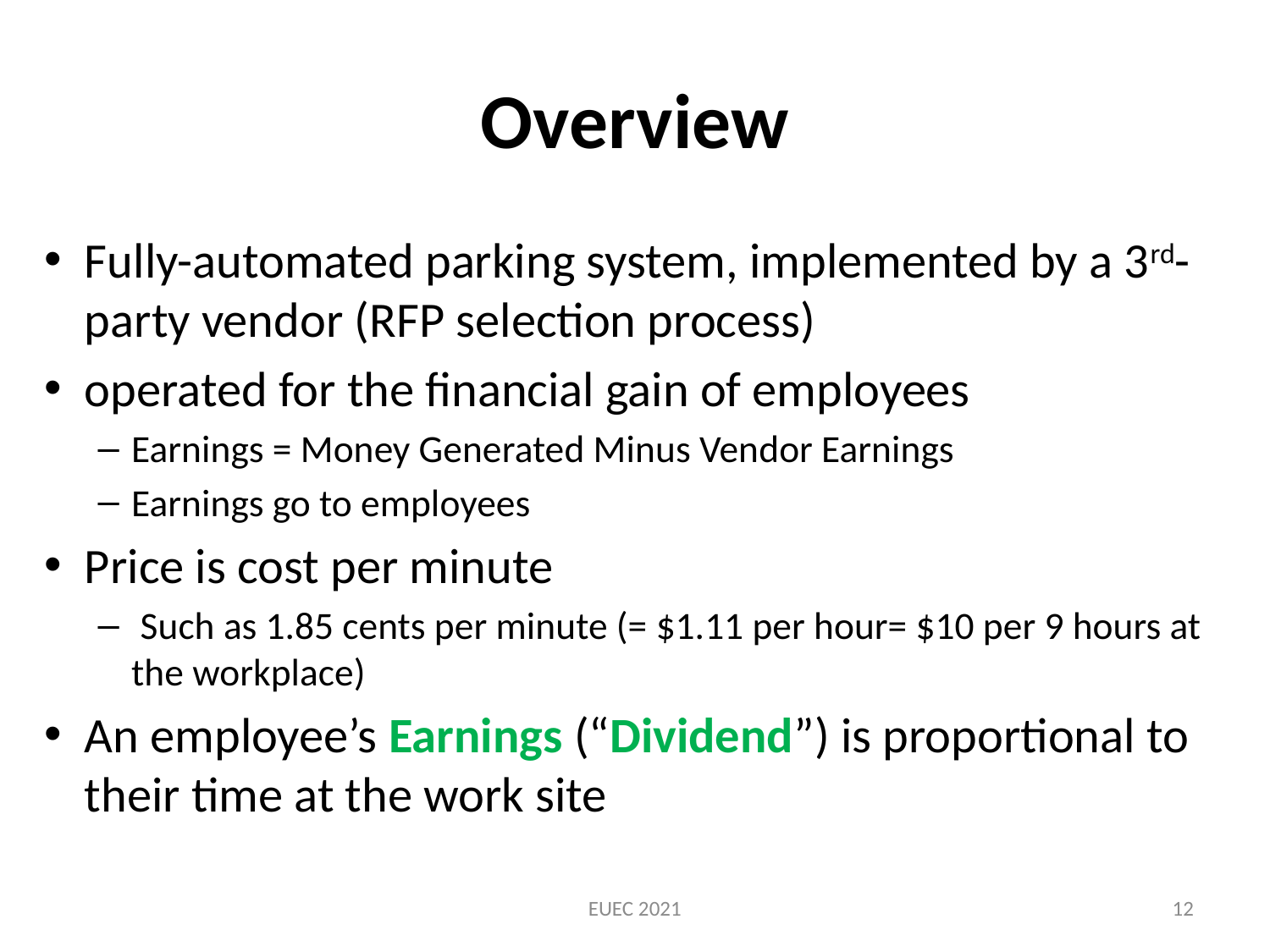

# Overview
Fully-automated parking system, implemented by a 3rd-party vendor (RFP selection process)
operated for the financial gain of employees
Earnings = Money Generated Minus Vendor Earnings
Earnings go to employees
Price is cost per minute
 Such as 1.85 cents per minute (= $1.11 per hour= $10 per 9 hours at the workplace)
An employee’s Earnings (“Dividend”) is proportional to their time at the work site

EUEC 2021
12